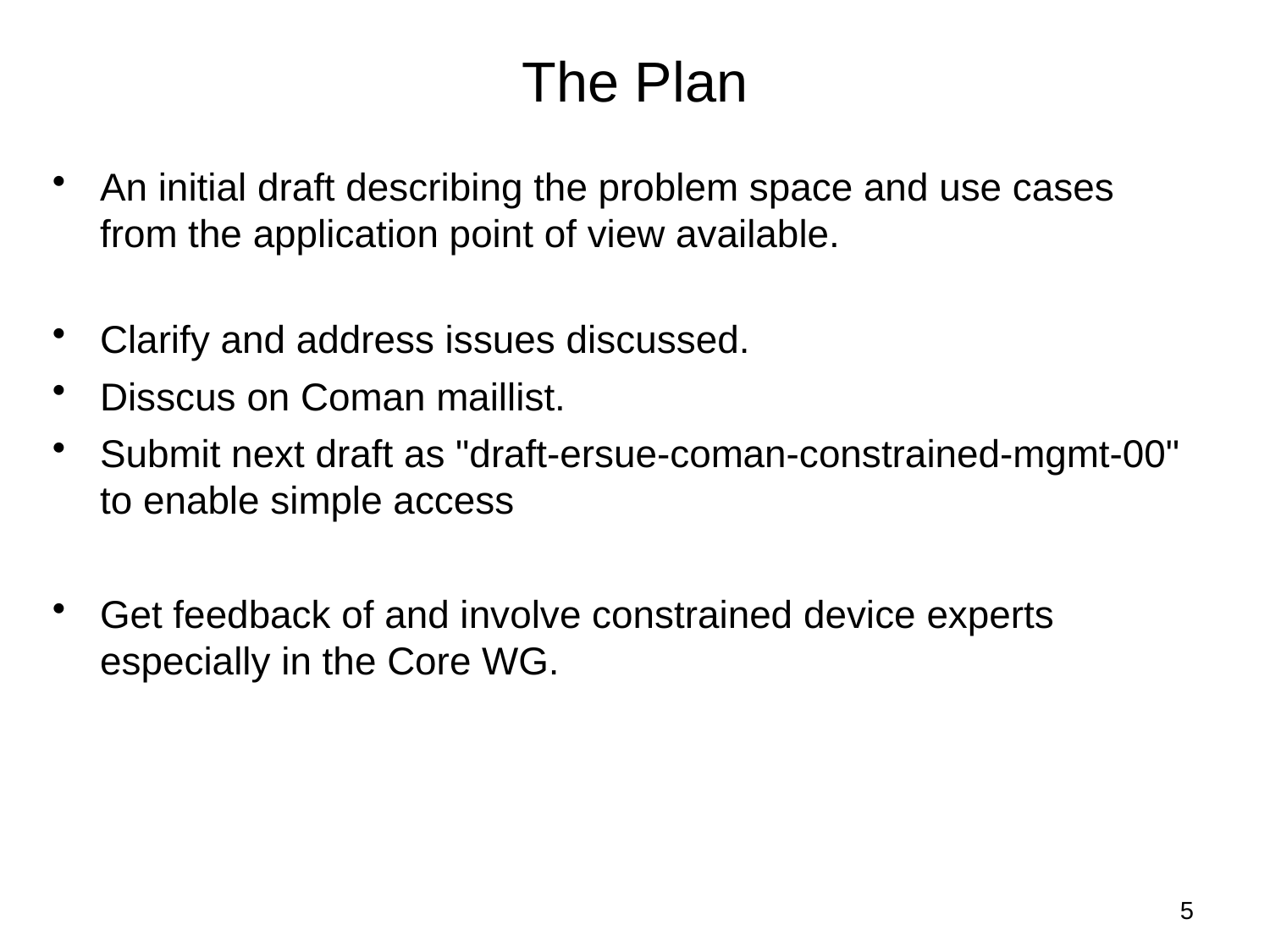

# The Plan
An initial draft describing the problem space and use cases from the application point of view available.

Clarify and address issues discussed.
Disscus on Coman maillist.
Submit next draft as "draft-ersue-coman-constrained-mgmt-00" to enable simple access

Get feedback of and involve constrained device experts especially in the Core WG.

5